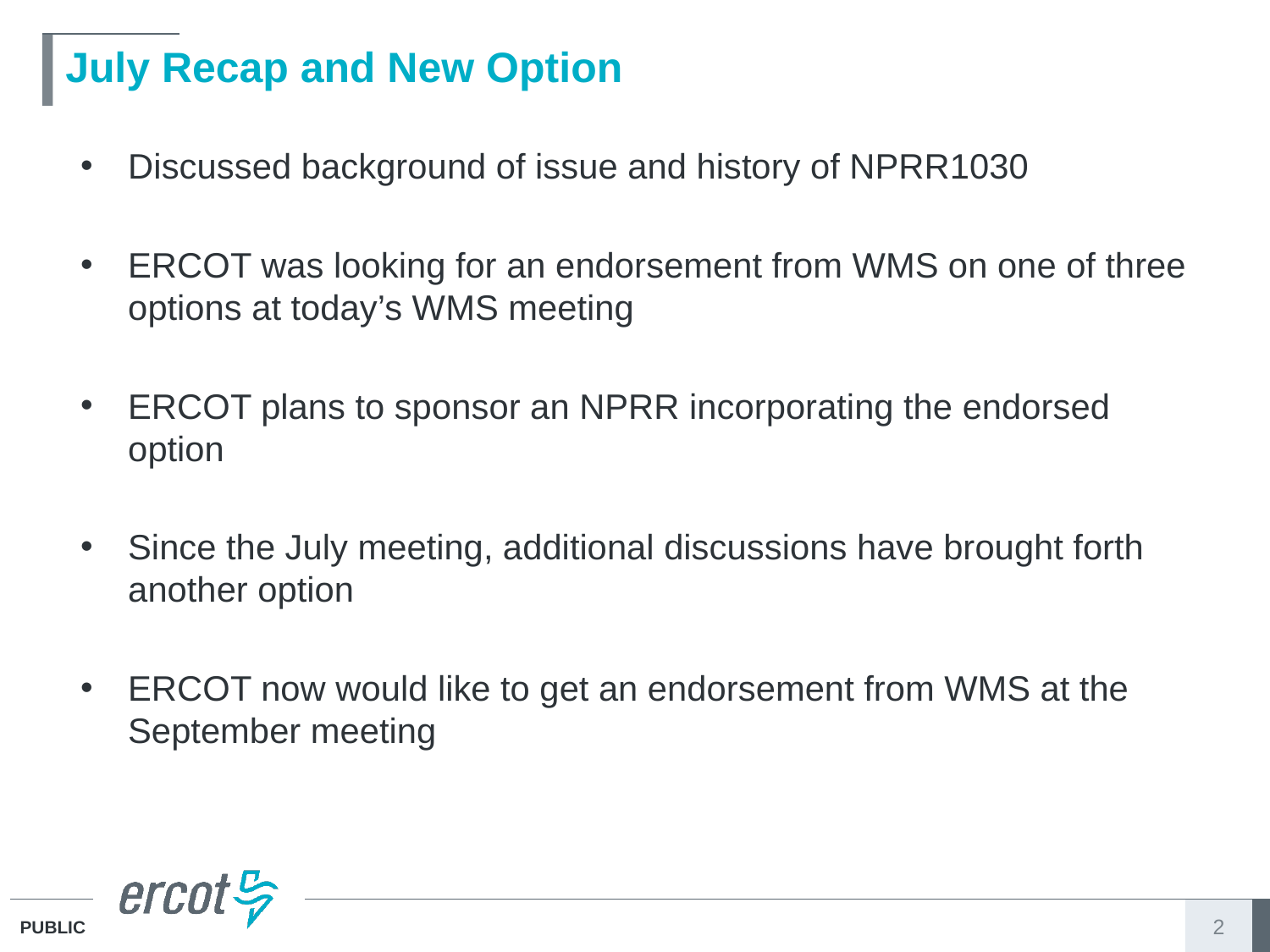

# July Recap and New Option
Discussed background of issue and history of NPRR1030

ERCOT was looking for an endorsement from WMS on one of three options at today’s WMS meeting

ERCOT plans to sponsor an NPRR incorporating the endorsed option

Since the July meeting, additional discussions have brought forth another option

ERCOT now would like to get an endorsement from WMS at the September meeting
2